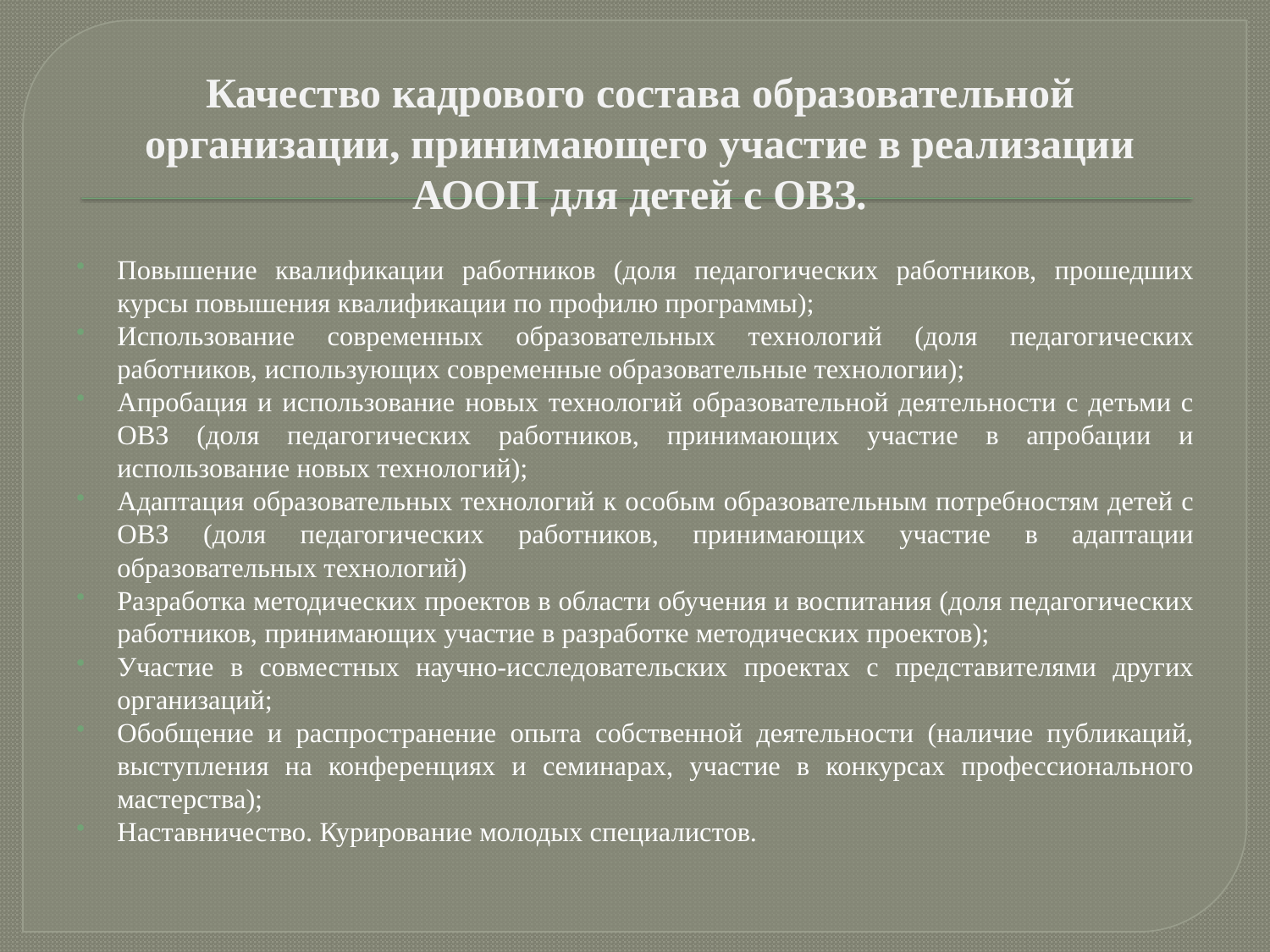

# Качество кадрового состава образовательной организации, принимающего участие в реализации АООП для детей с ОВЗ.
Повышение квалификации работников (доля педагогических работников, прошедших курсы повышения квалификации по профилю программы);
Использование современных образовательных технологий (доля педагогических работников, использующих современные образовательные технологии);
Апробация и использование новых технологий образовательной деятельности с детьми с ОВЗ (доля педагогических работников, принимающих участие в апробации и использование новых технологий);
Адаптация образовательных технологий к особым образовательным потребностям детей с ОВЗ (доля педагогических работников, принимающих участие в адаптации образовательных технологий)
Разработка методических проектов в области обучения и воспитания (доля педагогических работников, принимающих участие в разработке методических проектов);
Участие в совместных научно-исследовательских проектах с представителями других организаций;
Обобщение и распространение опыта собственной деятельности (наличие публикаций, выступления на конференциях и семинарах, участие в конкурсах профессионального мастерства);
Наставничество. Курирование молодых специалистов.